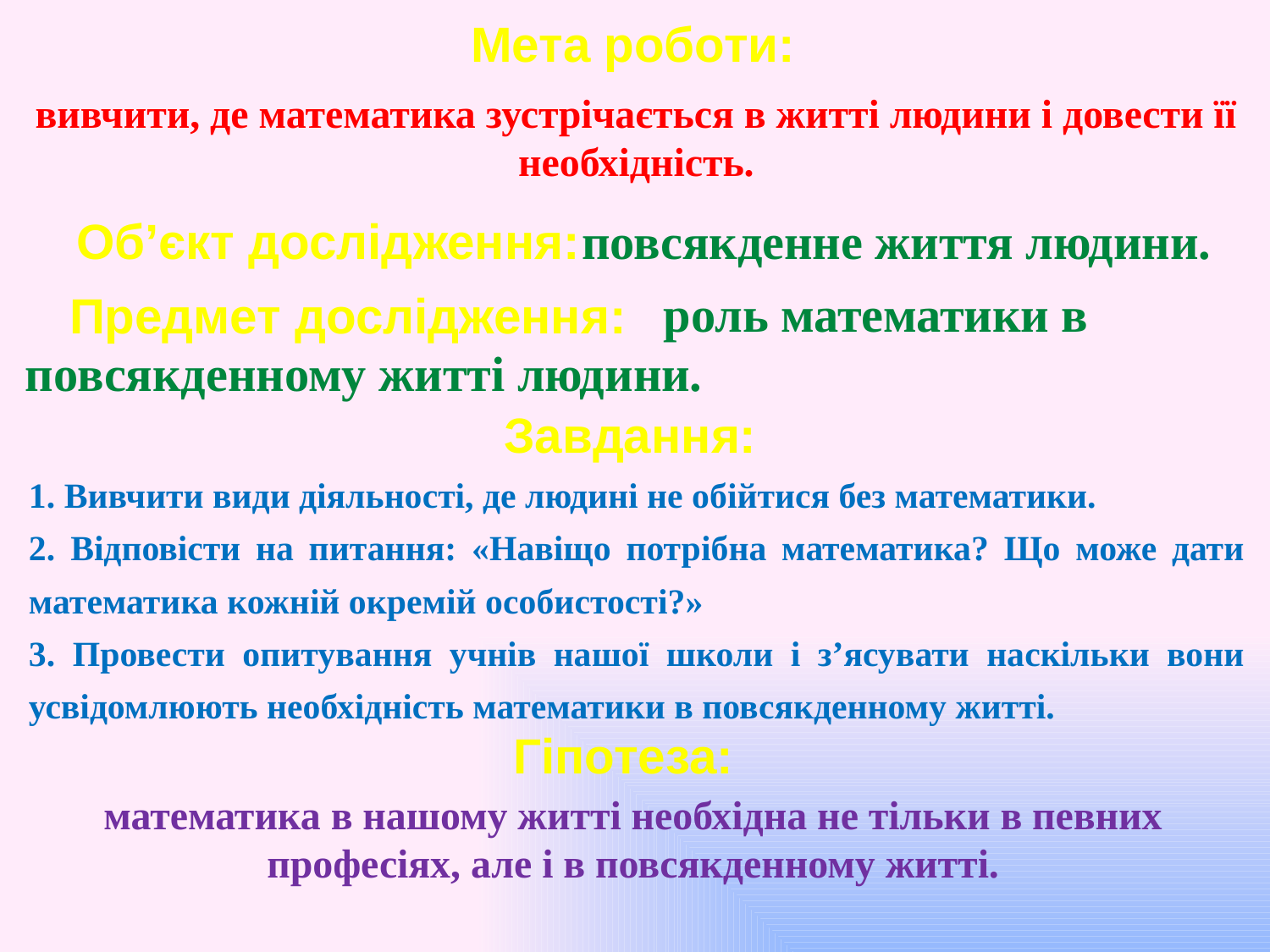

Мета роботи:
# вивчити, де математика зустрічається в житті людини і довести її необхідність.
повсякденне життя людини.
Об’єкт дослідження:
                                                    роль математики в повсякденному житті людини.
Предмет дослідження:
Завдання:
1. Вивчити види діяльності, де людині не обійтися без математики.
2. Відповісти на питання: «Навіщо потрібна математика? Що може дати математика кожній окремій особистості?»
3. Провести опитування учнів нашої школи і з’ясувати наскільки вони усвідомлюють необхідність математики в повсякденному житті.
Гіпотеза:
математика в нашому житті необхідна не тільки в певних професіях, але і в повсякденному житті.